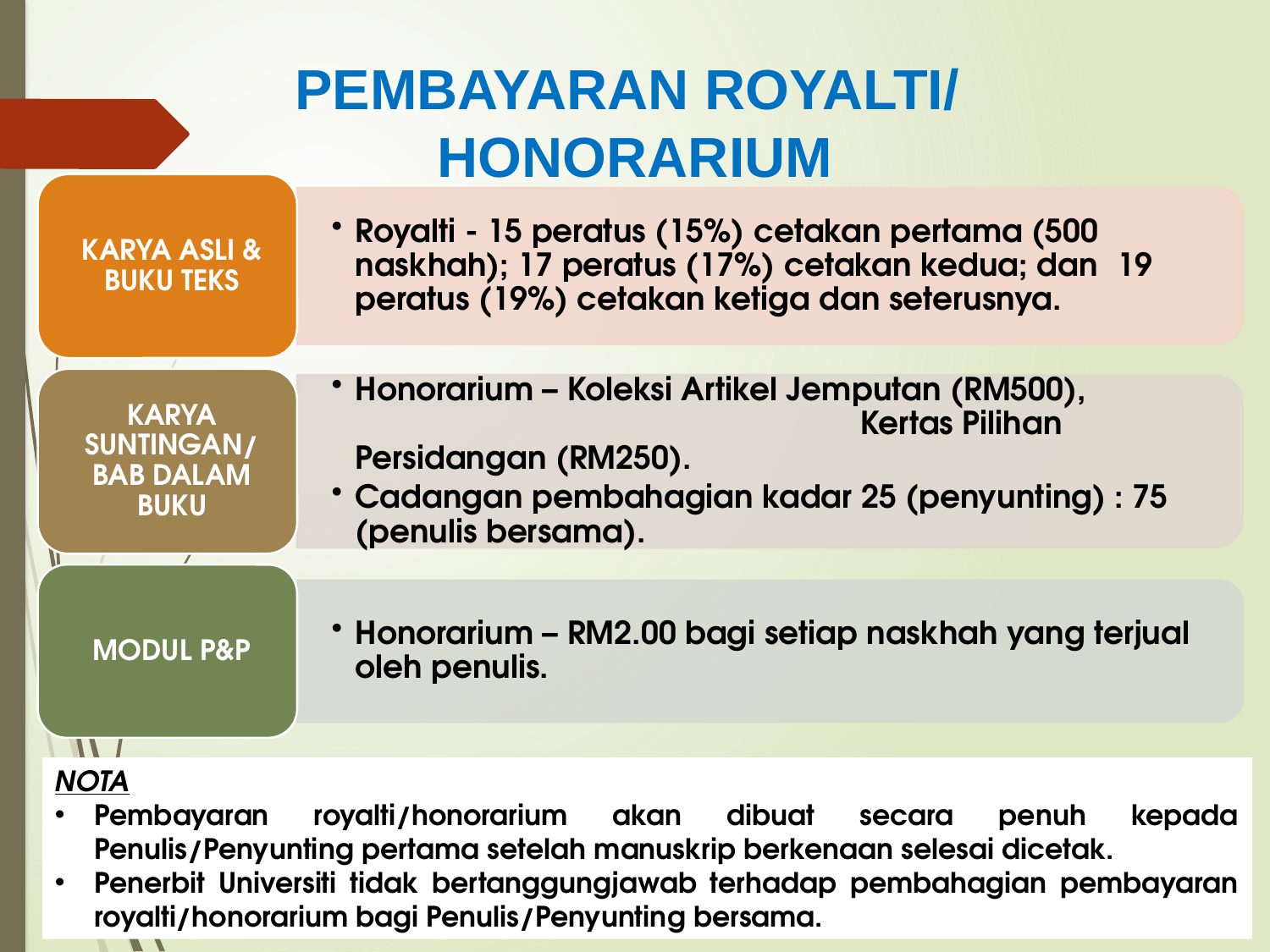

# PEMBAYARAN ROYALTI/ HONORARIUM
Royalti - 15 peratus (15%) cetakan pertama (500 naskhah); 17 peratus (17%) cetakan kedua; dan	19 peratus (19%) cetakan ketiga dan seterusnya.
KARYA ASLI & BUKU TEKS
Honorarium – Koleksi Artikel Jemputan (RM500),                                            	              Kertas Pilihan Persidangan (RM250).
Cadangan pembahagian kadar 25 (penyunting) : 75 (penulis bersama).
KARYA SUNTINGAN/ BAB DALAM BUKU
Honorarium – RM2.00 bagi setiap naskhah yang terjual oleh penulis.
MODUL P&P
NOTA
Pembayaran royalti/honorarium akan dibuat secara penuh kepada Penulis/Penyunting pertama setelah manuskrip berkenaan selesai dicetak.
Penerbit Universiti tidak bertanggungjawab terhadap pembahagian pembayaran royalti/honorarium bagi Penulis/Penyunting bersama.